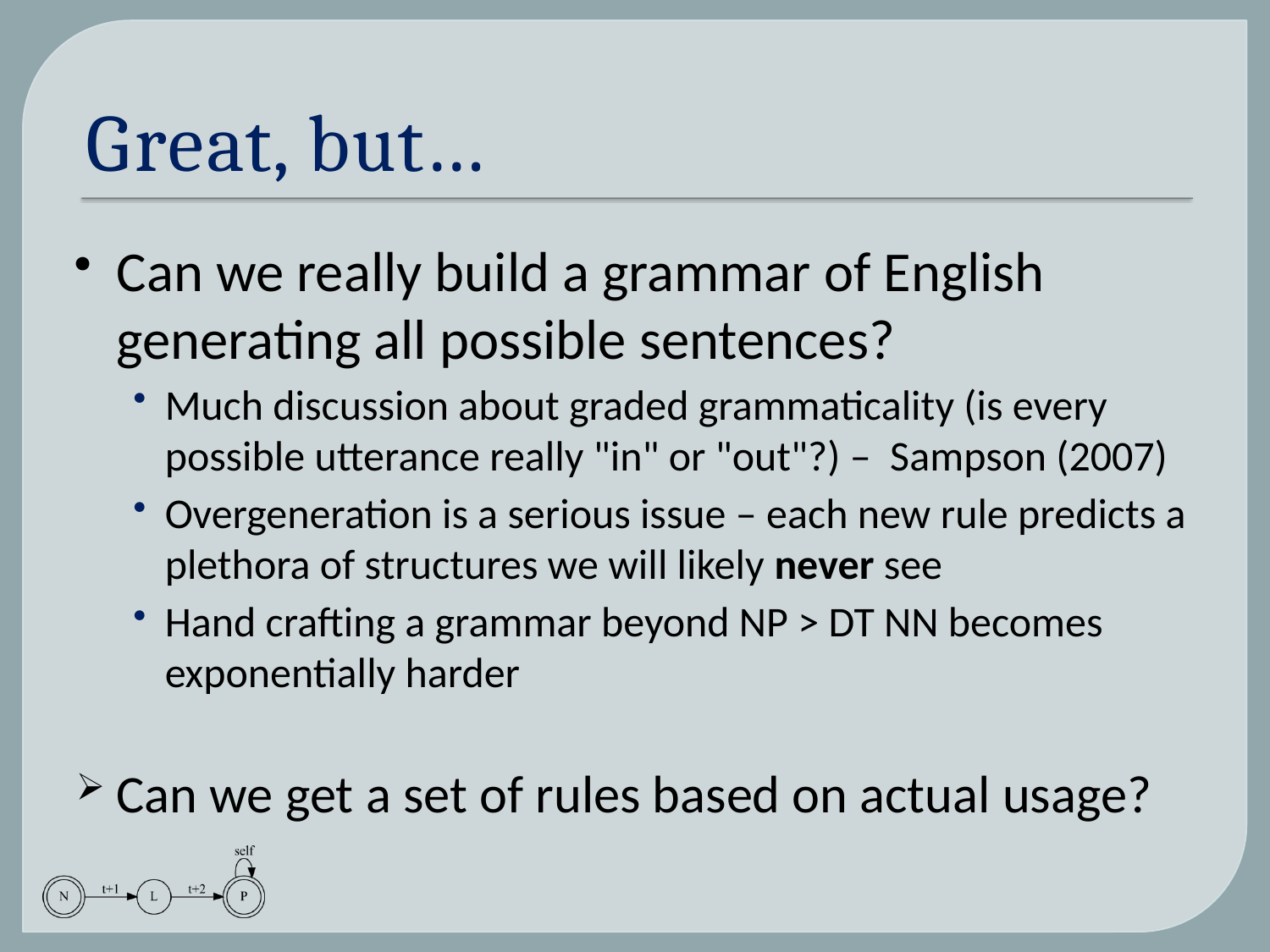

# Great, but…
Can we really build a grammar of English generating all possible sentences?
Much discussion about graded grammaticality (is every possible utterance really "in" or "out"?) –  Sampson (2007)
Overgeneration is a serious issue – each new rule predicts a plethora of structures we will likely never see
Hand crafting a grammar beyond NP > DT NN becomes exponentially harder

Can we get a set of rules based on actual usage?